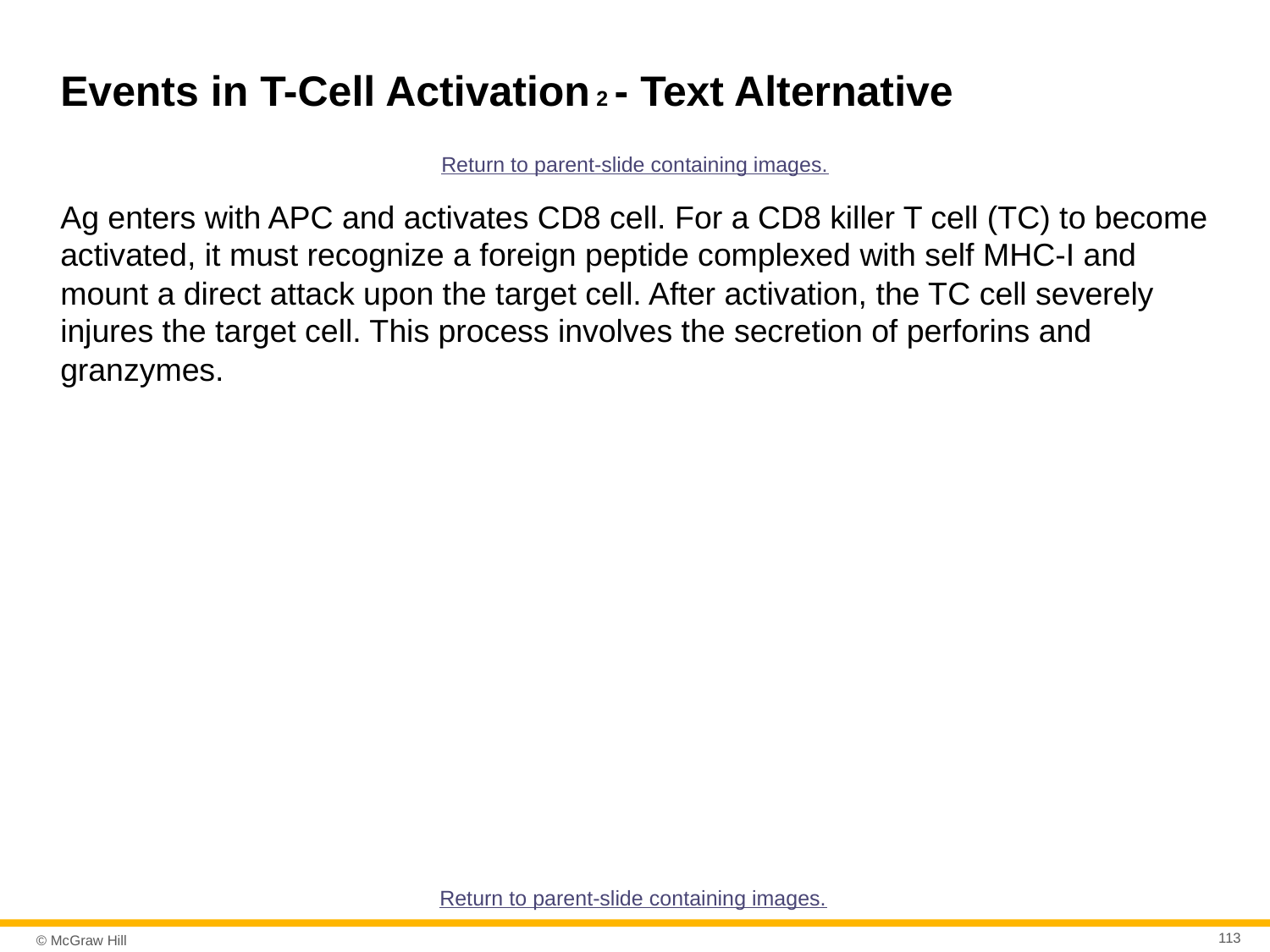

# Events in T-Cell Activation 2 - Text Alternative
Return to parent-slide containing images.
Ag enters with APC and activates CD8 cell. For a CD8 killer T cell (TC) to become activated, it must recognize a foreign peptide complexed with self MHC-I and mount a direct attack upon the target cell. After activation, the TC cell severely injures the target cell. This process involves the secretion of perforins and granzymes.
Return to parent-slide containing images.